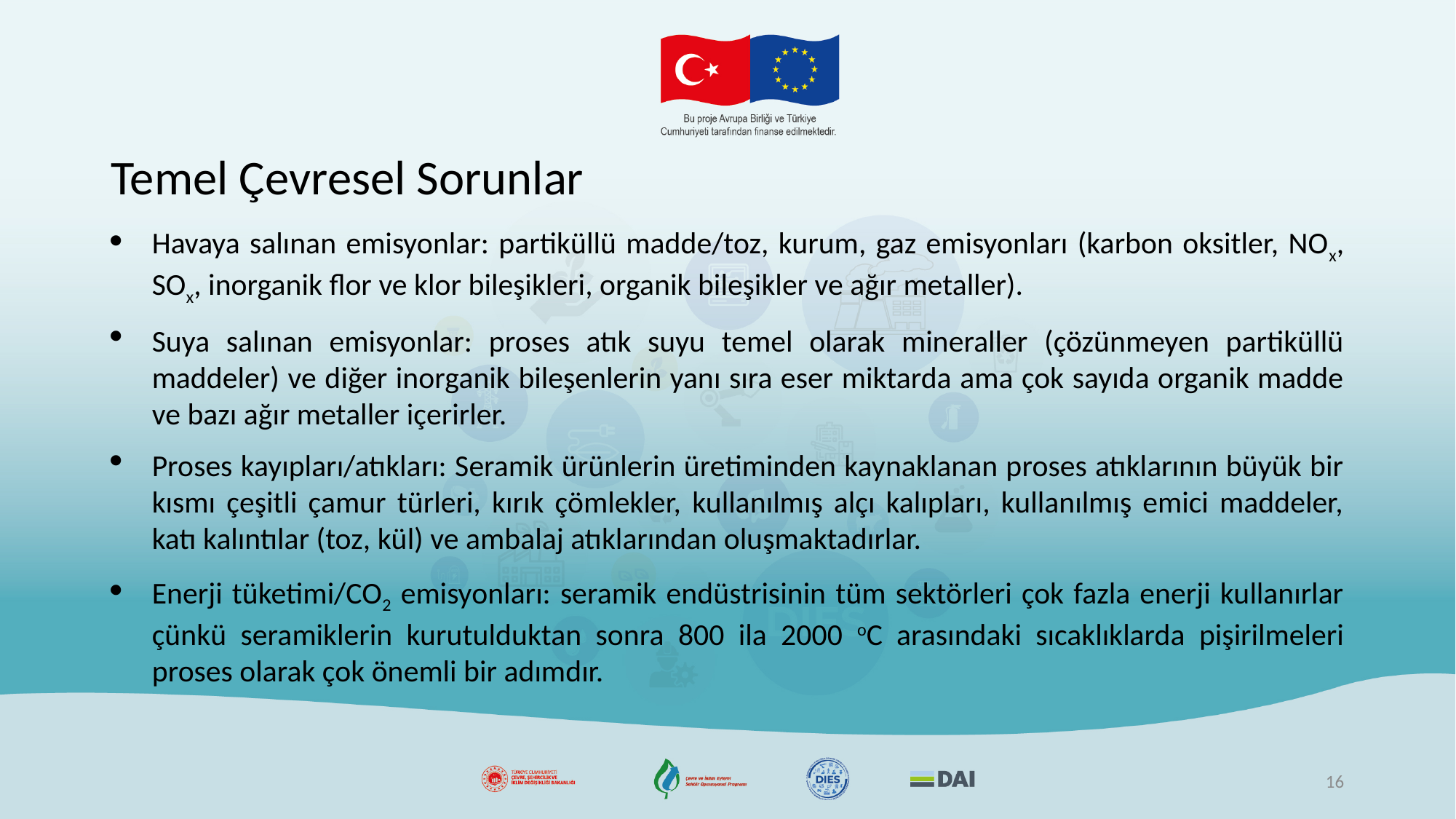

# Temel Çevresel Sorunlar
Havaya salınan emisyonlar: partiküllü madde/toz, kurum, gaz emisyonları (karbon oksitler, NOx, SOx, inorganik flor ve klor bileşikleri, organik bileşikler ve ağır metaller).
Suya salınan emisyonlar: proses atık suyu temel olarak mineraller (çözünmeyen partiküllü maddeler) ve diğer inorganik bileşenlerin yanı sıra eser miktarda ama çok sayıda organik madde ve bazı ağır metaller içerirler.
Proses kayıpları/atıkları: Seramik ürünlerin üretiminden kaynaklanan proses atıklarının büyük bir kısmı çeşitli çamur türleri, kırık çömlekler, kullanılmış alçı kalıpları, kullanılmış emici maddeler, katı kalıntılar (toz, kül) ve ambalaj atıklarından oluşmaktadırlar.
Enerji tüketimi/CO2 emisyonları: seramik endüstrisinin tüm sektörleri çok fazla enerji kullanırlar çünkü seramiklerin kurutulduktan sonra 800 ila 2000 oC arasındaki sıcaklıklarda pişirilmeleri proses olarak çok önemli bir adımdır.
16